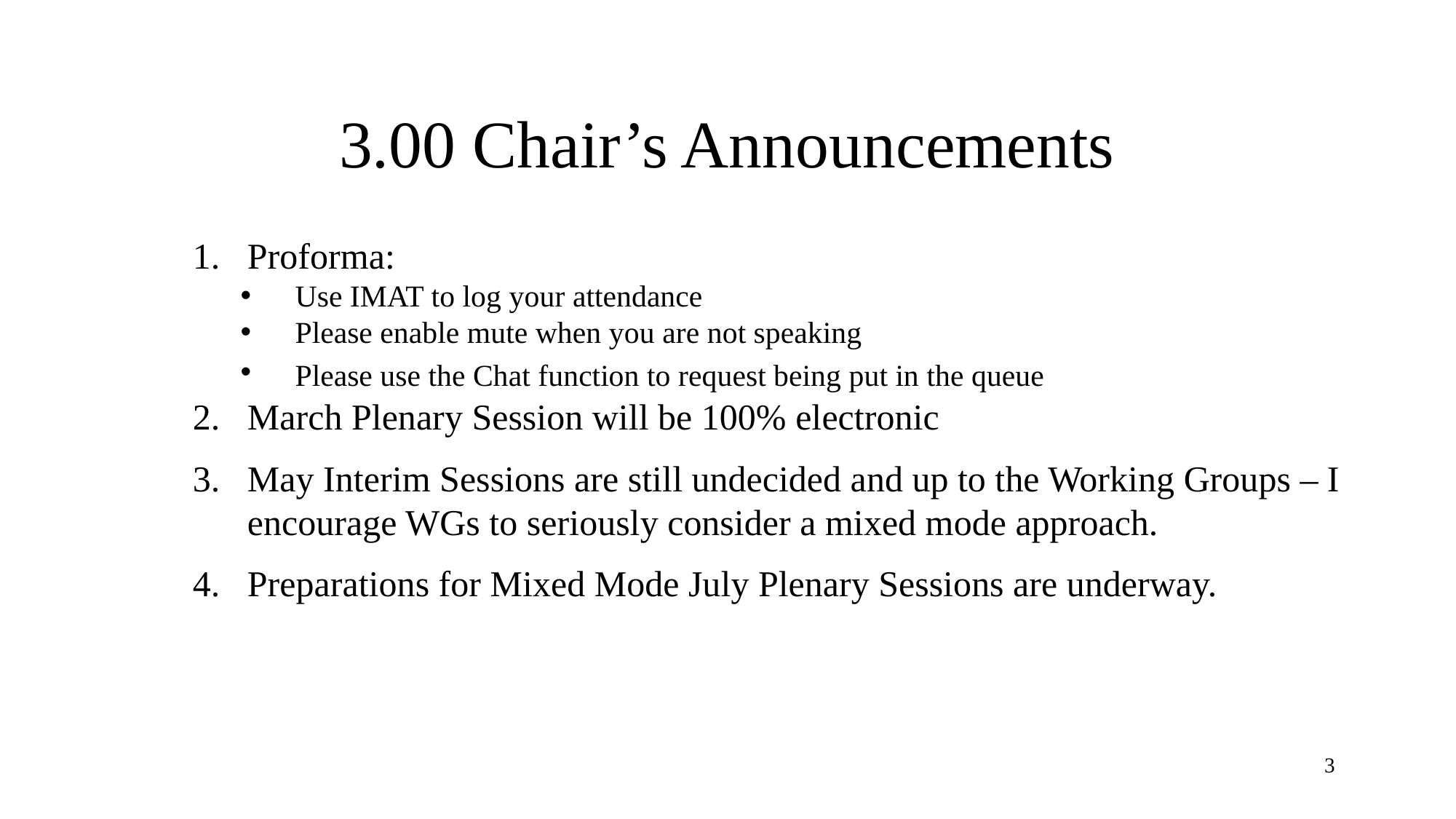

# 3.00 Chair’s Announcements
Proforma:
Use IMAT to log your attendance
Please enable mute when you are not speaking
Please use the Chat function to request being put in the queue
March Plenary Session will be 100% electronic
May Interim Sessions are still undecided and up to the Working Groups – I encourage WGs to seriously consider a mixed mode approach.
Preparations for Mixed Mode July Plenary Sessions are underway.
3